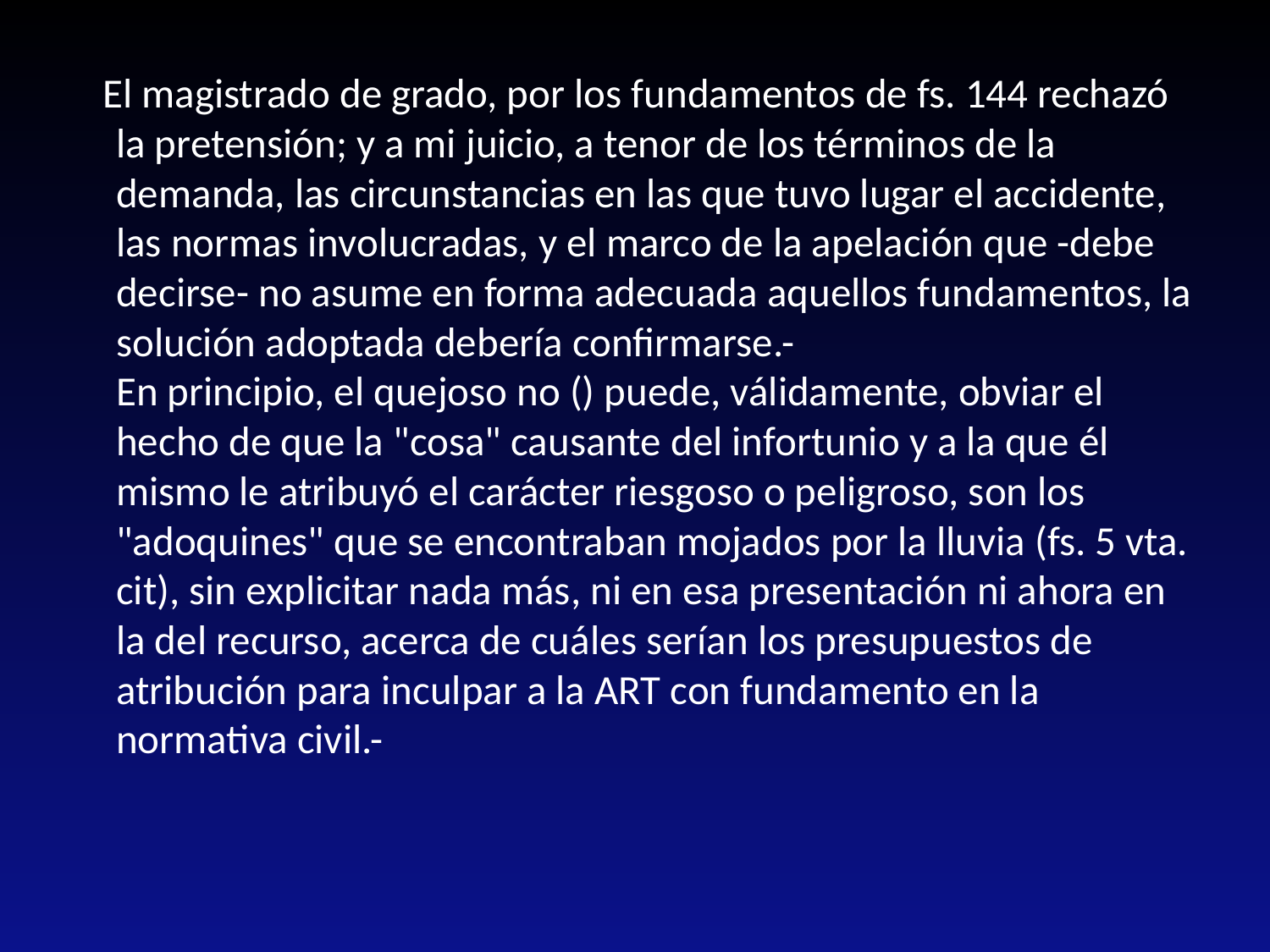

El magistrado de grado, por los fundamentos de fs. 144 rechazó la pretensión; y a mi juicio, a tenor de los términos de la demanda, las circunstancias en las que tuvo lugar el accidente, las normas involucradas, y el marco de la apelación que -debe decirse- no asume en forma adecuada aquellos fundamentos, la solución adoptada debería confirmarse.-
En principio, el quejoso no () puede, válidamente, obviar el hecho de que la "cosa" causante del infortunio y a la que él mismo le atribuyó el carácter riesgoso o peligroso, son los "adoquines" que se encontraban mojados por la lluvia (fs. 5 vta. cit), sin explicitar nada más, ni en esa presentación ni ahora en la del recurso, acerca de cuáles serían los presupuestos de atribución para inculpar a la ART con fundamento en la normativa civil.-